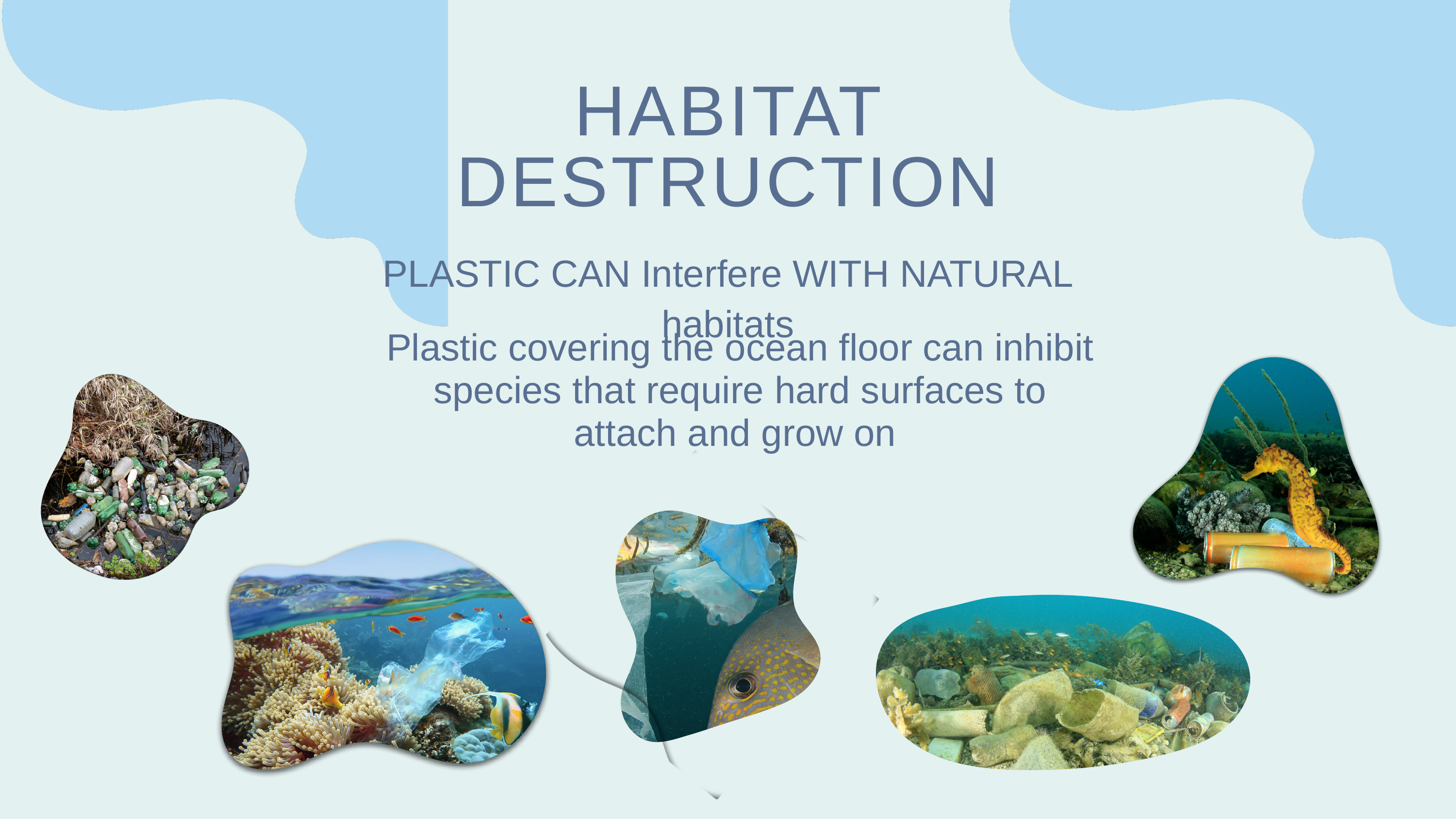

HABITAT
DESTRUCTION
PLASTIC CAN Interfere WITH NATURAL habitats
Plastic covering the ocean floor can inhibit species that require hard surfaces to attach and grow on